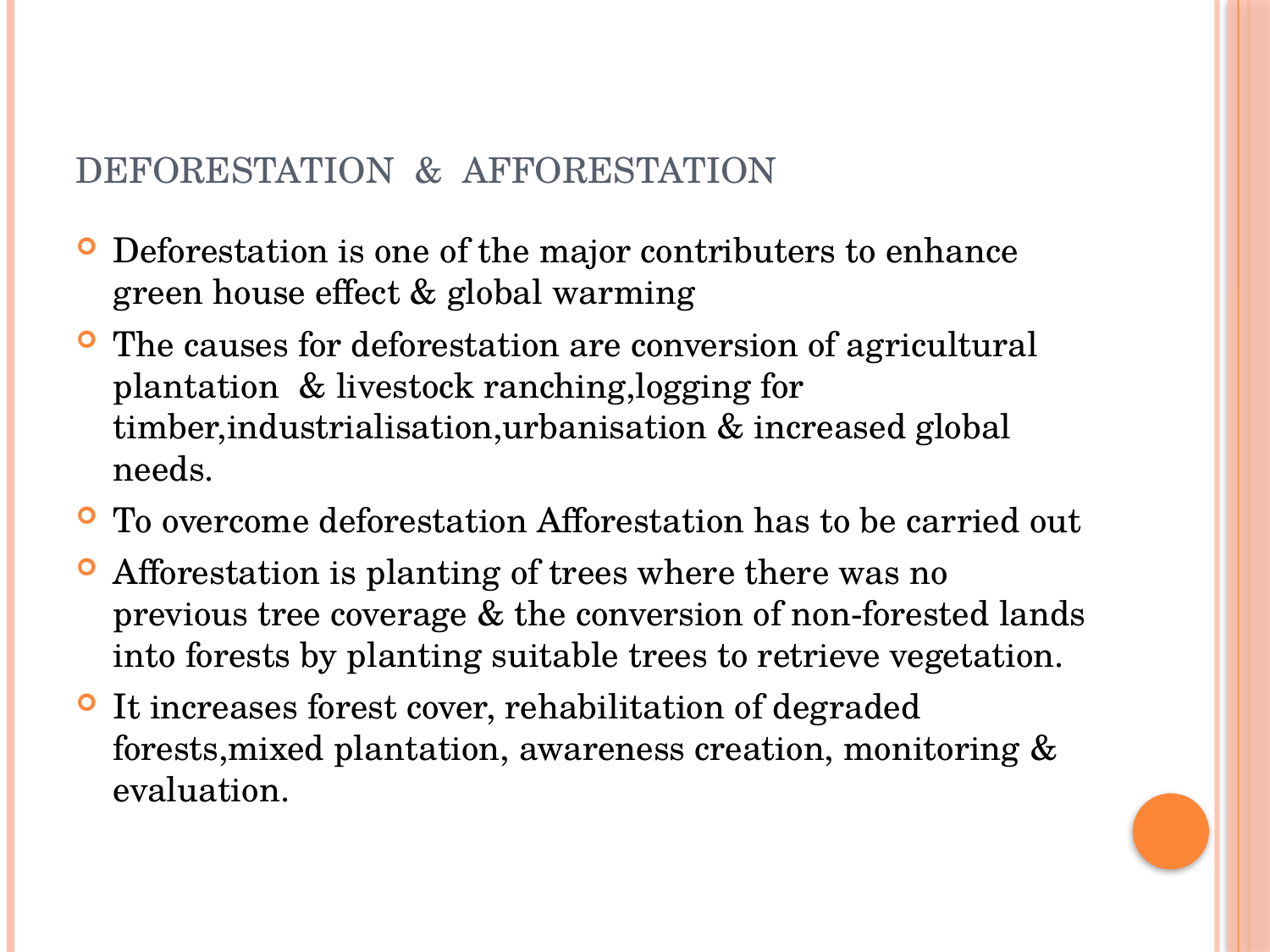

# DEFORESTATION  &  AFFORESTATION
Deforestation is one of the major contributers to enhance green house effect & global warming
The causes for deforestation are conversion of agricultural plantation  & livestock ranching,logging for timber,industrialisation,urbanisation & increased global needs.
To overcome deforestation Afforestation has to be carried out
Afforestation is planting of trees where there was no previous tree coverage & the conversion of non-forested lands into forests by planting suitable trees to retrieve vegetation.
It increases forest cover, rehabilitation of degraded forests,mixed plantation, awareness creation, monitoring & evaluation.